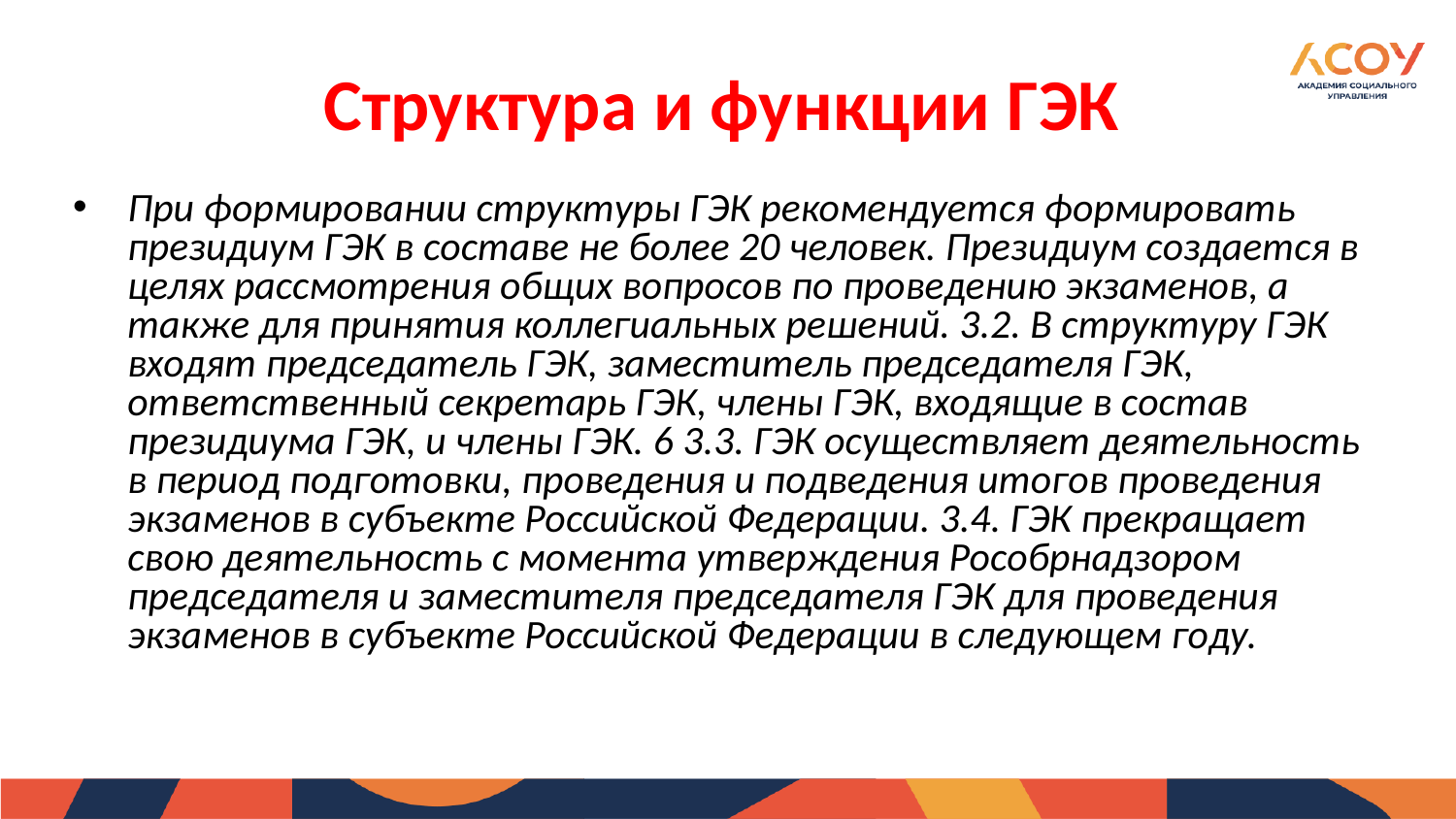

Структура и функции ГЭК
При формировании структуры ГЭК рекомендуется формировать президиум ГЭК в составе не более 20 человек. Президиум создается в целях рассмотрения общих вопросов по проведению экзаменов, а также для принятия коллегиальных решений. 3.2. В структуру ГЭК входят председатель ГЭК, заместитель председателя ГЭК, ответственный секретарь ГЭК, члены ГЭК, входящие в состав президиума ГЭК, и члены ГЭК. 6 3.3. ГЭК осуществляет деятельность в период подготовки, проведения и подведения итогов проведения экзаменов в субъекте Российской Федерации. 3.4. ГЭК прекращает свою деятельность с момента утверждения Рособрнадзором председателя и заместителя председателя ГЭК для проведения экзаменов в субъекте Российской Федерации в следующем году.